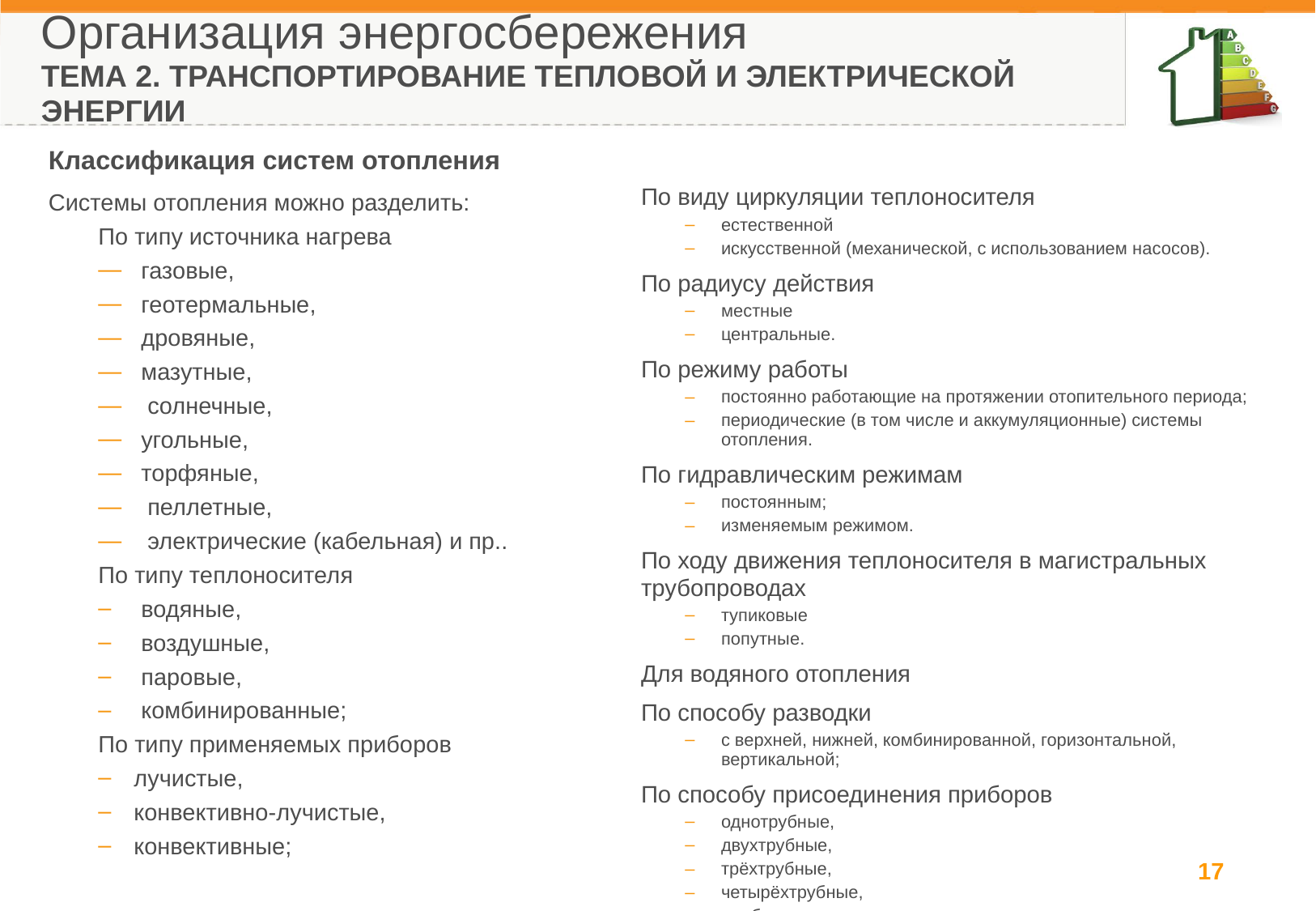

# Организация энергосбережения ТЕМА 2. ТРАНСПОРТИРОВАНИЕ ТЕПЛОВОЙ И ЭЛЕКТРИЧЕСКОЙ ЭНЕРГИИ
Классификация систем отопления
Системы отопления можно разделить:
По типу источника нагрева
газовые,
геотермальные,
дровяные,
мазутные,
 солнечные,
угольные,
торфяные,
 пеллетные,
 электрические (кабельная) и пр..
По типу теплоносителя
водяные,
воздушные,
паровые,
комбинированные;
По типу применяемых приборов
лучистые,
конвективно-лучистые,
конвективные;
По виду циркуляции теплоносителя
естественной
искусственной (механической, с использованием насосов).
По радиусу действия
местные
центральные.
По режиму работы
постоянно работающие на протяжении отопительного периода;
периодические (в том числе и аккумуляционные) системы отопления.
По гидравлическим режимам
постоянным;
изменяемым режимом.
По ходу движения теплоносителя в магистральных трубопроводах
тупиковые
попутные.
Для водяного отопления
По способу разводки
с верхней, нижней, комбинированной, горизонтальной, вертикальной;
По способу присоединения приборов
однотрубные,
двухтрубные,
трёхтрубные,
четырёхтрубные,
комбинированные;